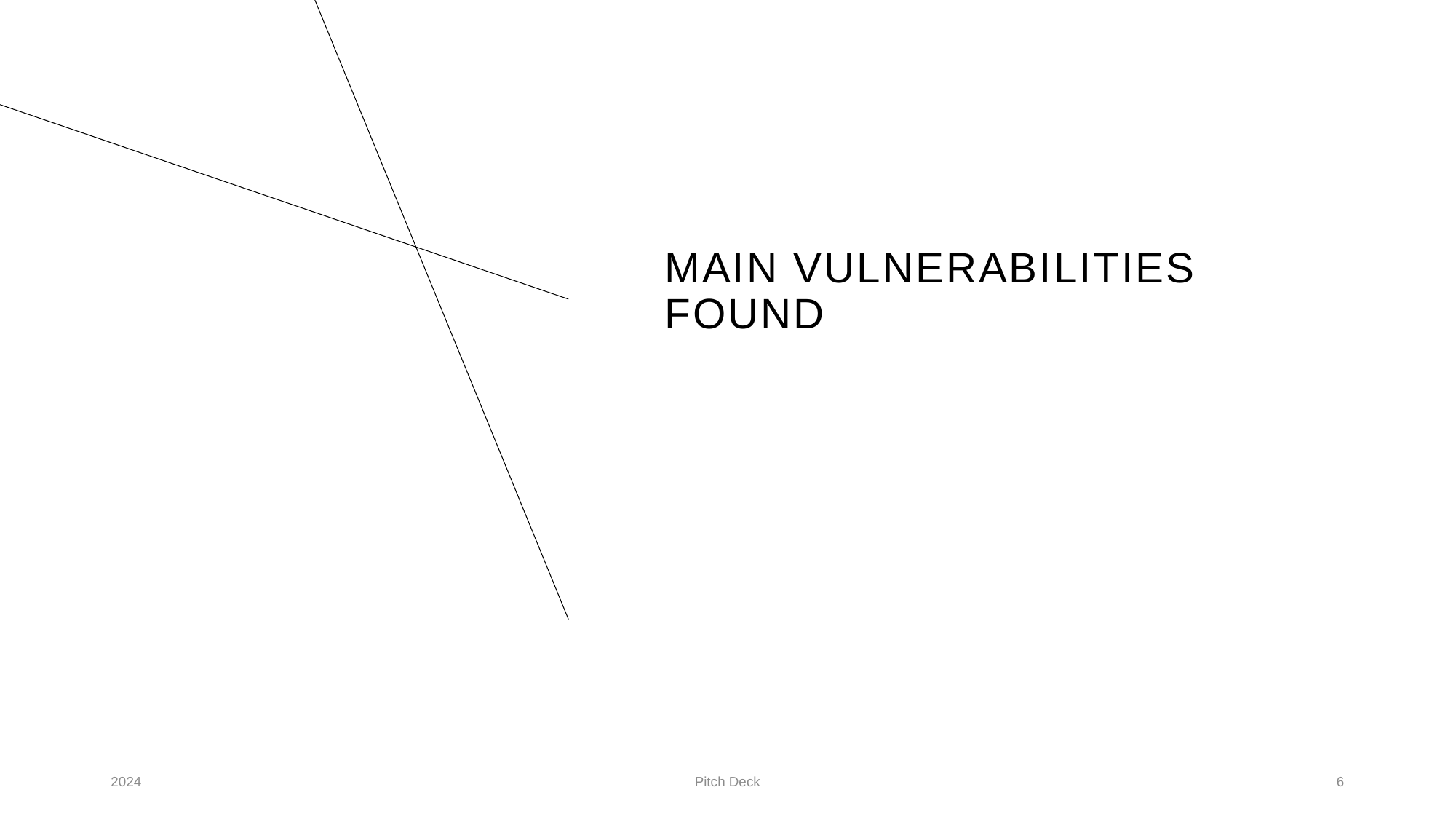

# Main Vulnerabilities Found

2024
Pitch Deck
6